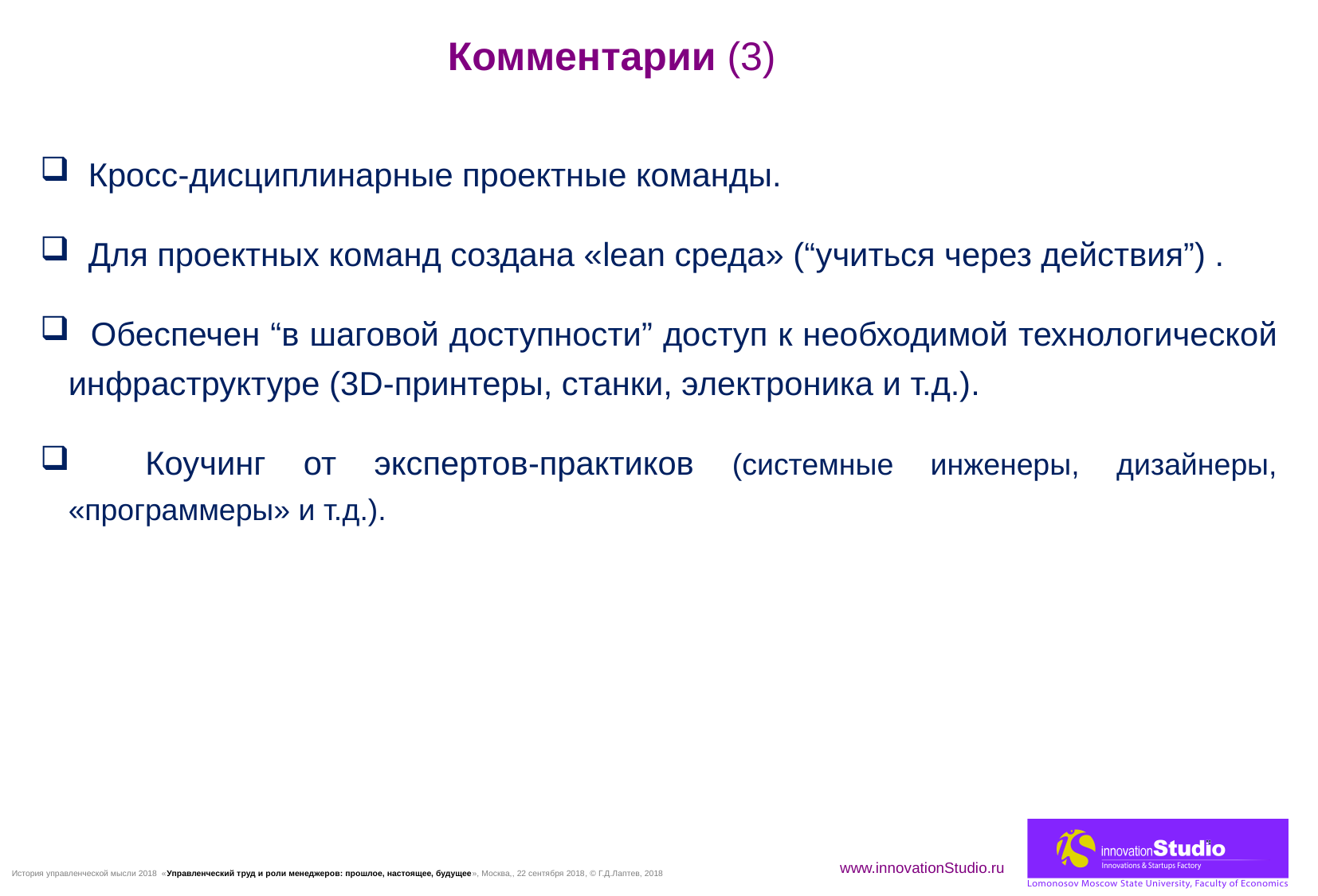

Комментарии (3)
  Кросс-дисциплинарные проектные команды.
  Для проектных команд создана «lean среда» (“учиться через действия”) .
  Обеспечен “в шаговой доступности” доступ к необходимой технологической инфраструктуре (3D-принтеры, станки, электроника и т.д.).
  Коучинг от экспертов-практиков (системные инженеры, дизайнеры, «программеры» и т.д.).